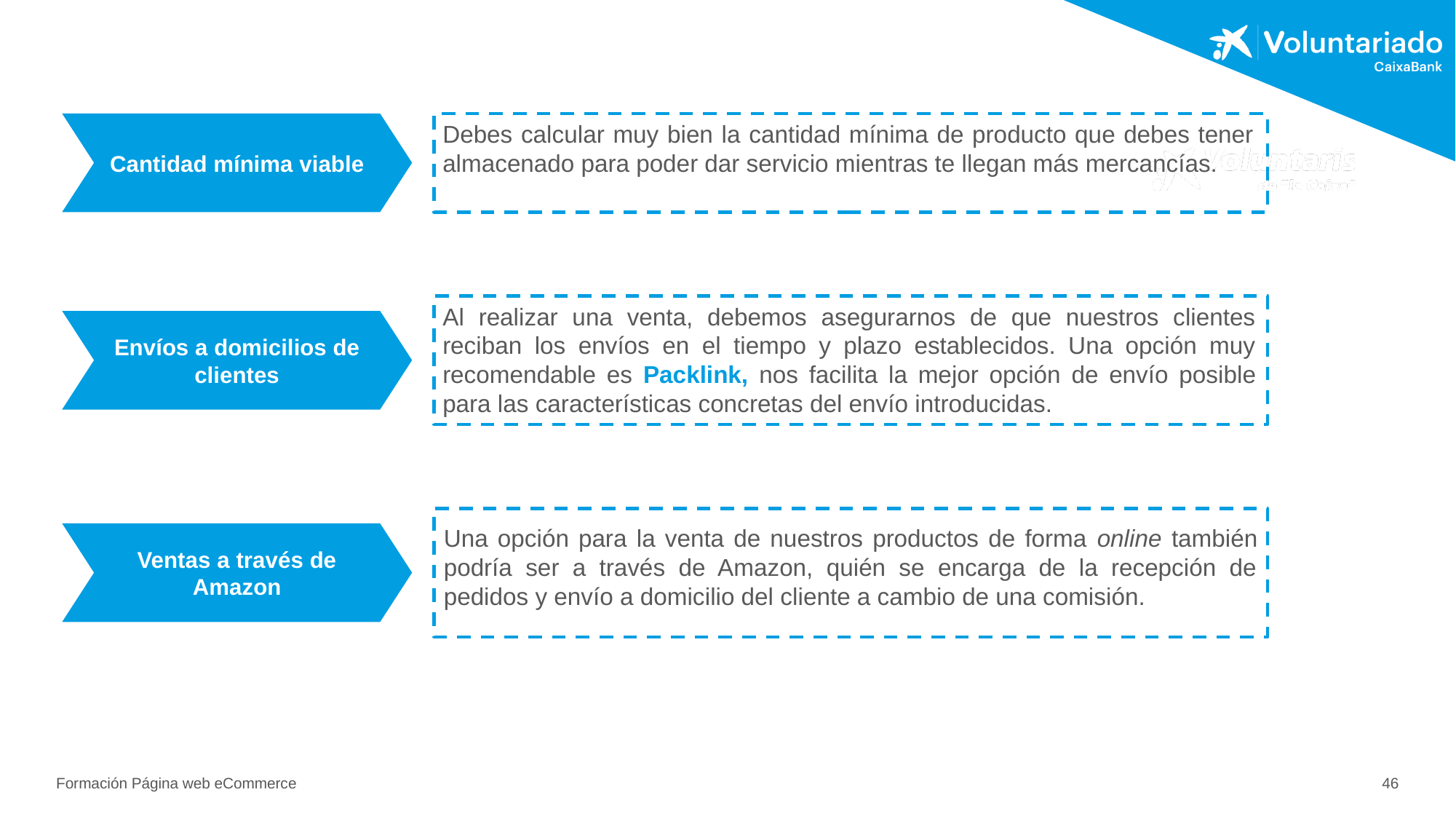

Debes calcular muy bien la cantidad mínima de producto que debes tener almacenado para poder dar servicio mientras te llegan más mercancías.

Cantidad mínima viable
Al realizar una venta, debemos asegurarnos de que nuestros clientes reciban los envíos en el tiempo y plazo establecidos. Una opción muy recomendable es Packlink, nos facilita la mejor opción de envío posible para las características concretas del envío introducidas.

Envíos a domicilios de clientes

Una opción para la venta de nuestros productos de forma online también podría ser a través de Amazon, quién se encarga de la recepción de pedidos y envío a domicilio del cliente a cambio de una comisión.
Ventas a través de Amazon